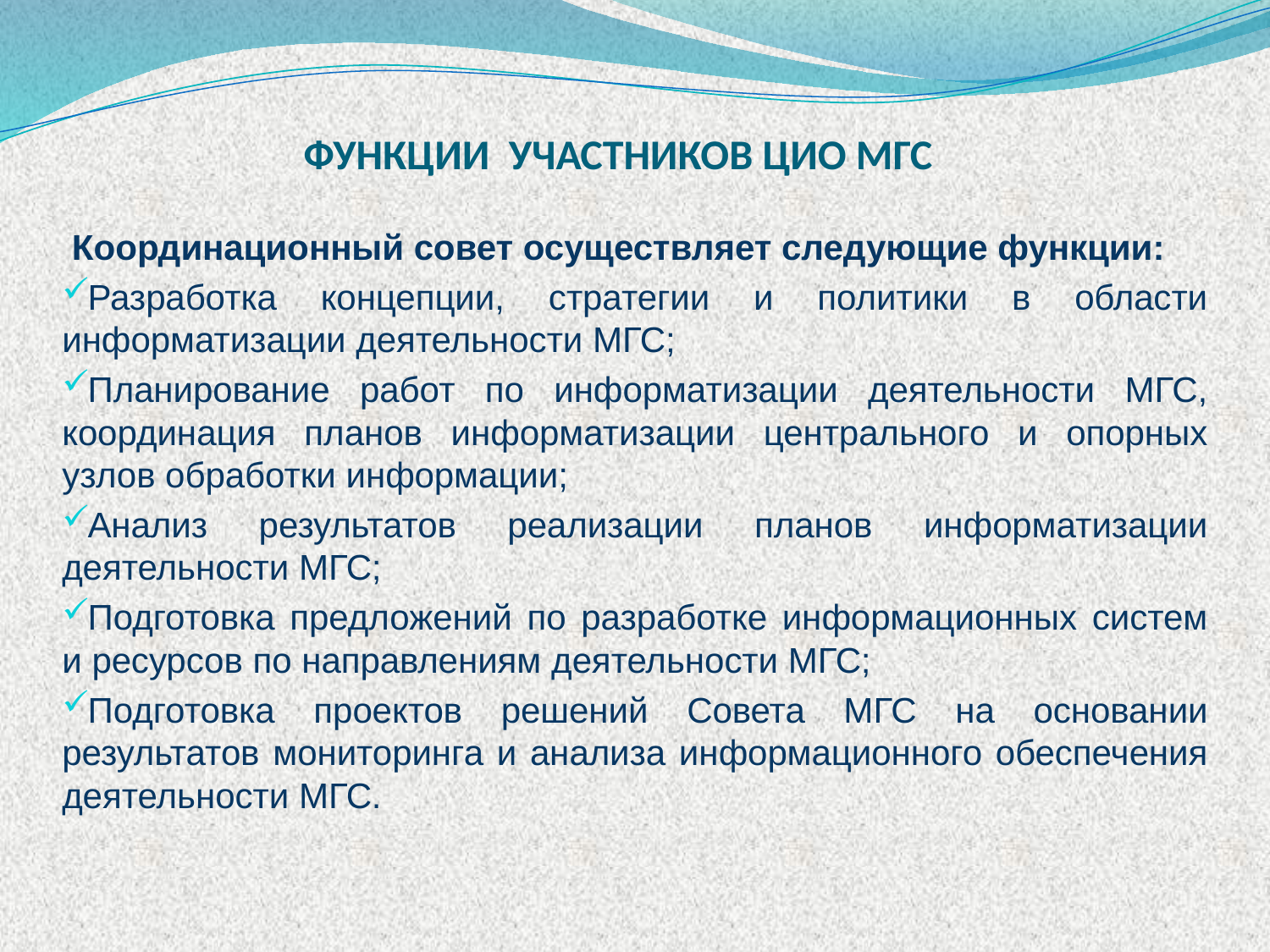

ФУНКЦИИ  УЧАСТНИКОВ ЦИО МГС
 Координационный совет осуществляет следующие функции:
Разработка концепции, стратегии и политики в области информатизации деятельности МГС;
Планирование работ по информатизации деятельности МГС, координация планов информатизации центрального и опорных узлов обработки информации;
Анализ результатов реализации планов информатизации деятельности МГС;
Подготовка предложений по разработке информационных систем и ресурсов по направлениям деятельности МГС;
Подготовка проектов решений Совета МГС на основании результатов мониторинга и анализа информационного обеспечения деятельности МГС.